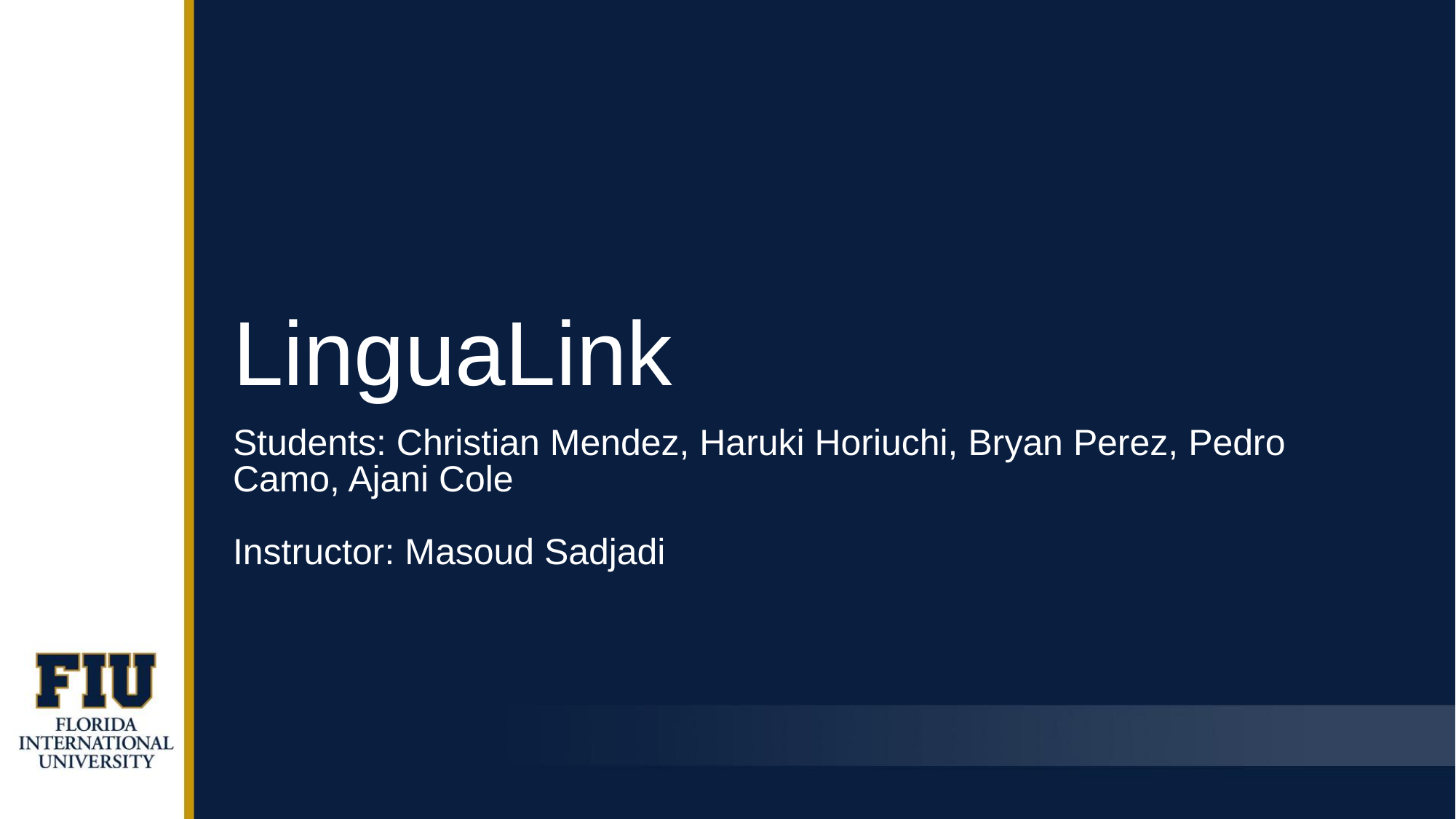

# LinguaLink
Students: Christian Mendez, Haruki Horiuchi, Bryan Perez, Pedro Camo, Ajani Cole

Instructor: Masoud Sadjadi